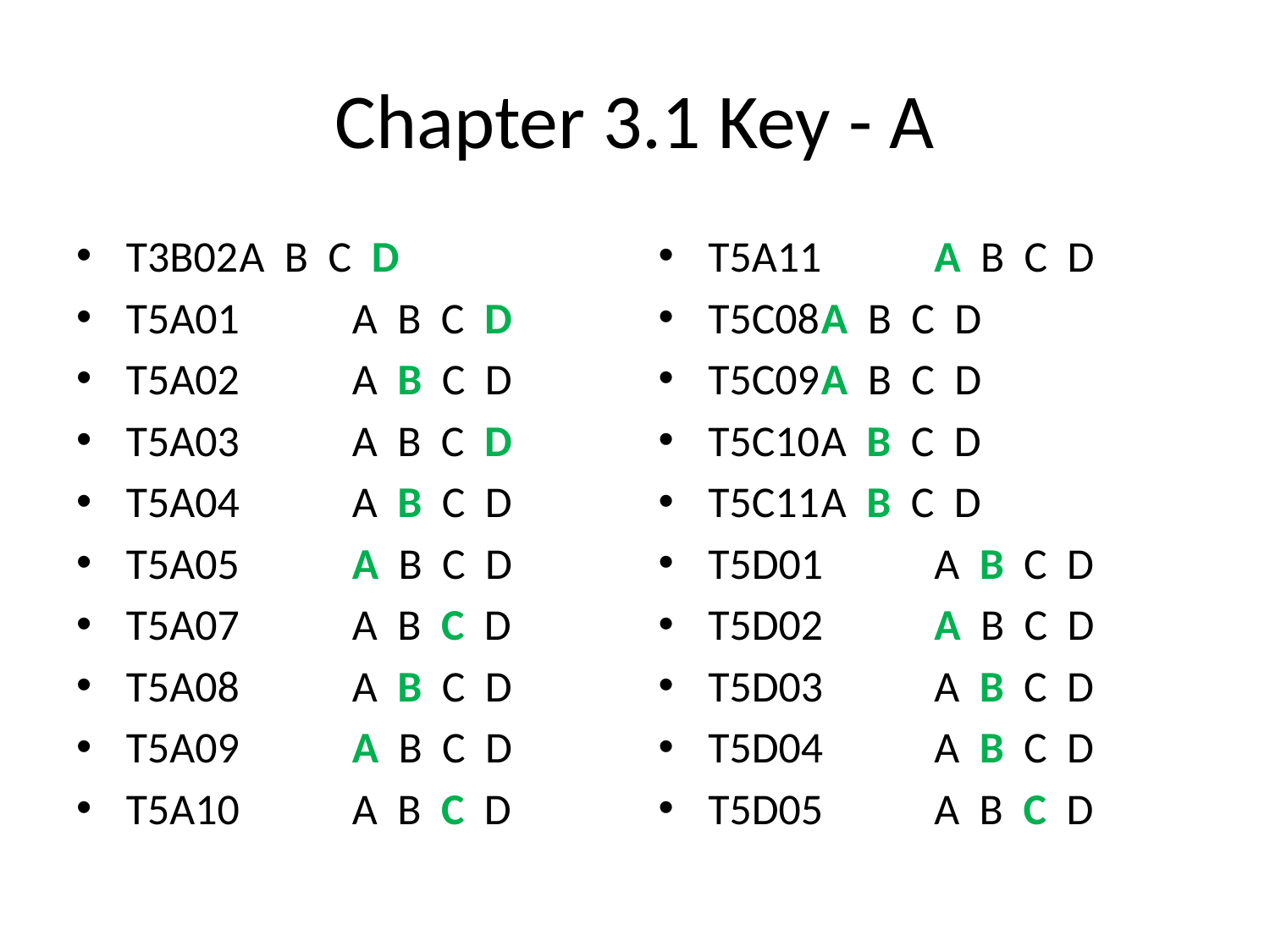

# Chapter 3.1 Key - A
T3B02		A  B  C  D
T5A01		A  B  C  D
T5A02		A  B  C  D
T5A03		A  B  C  D
T5A04		A  B  C  D
T5A05		A  B  C  D
T5A07		A  B  C  D
T5A08		A  B  C  D
T5A09		A  B  C  D
T5A10		A  B  C  D

T5A11		A  B  C  D
T5C08		A  B  C  D
T5C09		A  B  C  D
T5C10		A  B  C  D
T5C11		A  B  C  D
T5D01		A  B  C  D
T5D02		A  B  C  D
T5D03		A  B  C  D
T5D04		A  B  C  D
T5D05		A  B  C  D